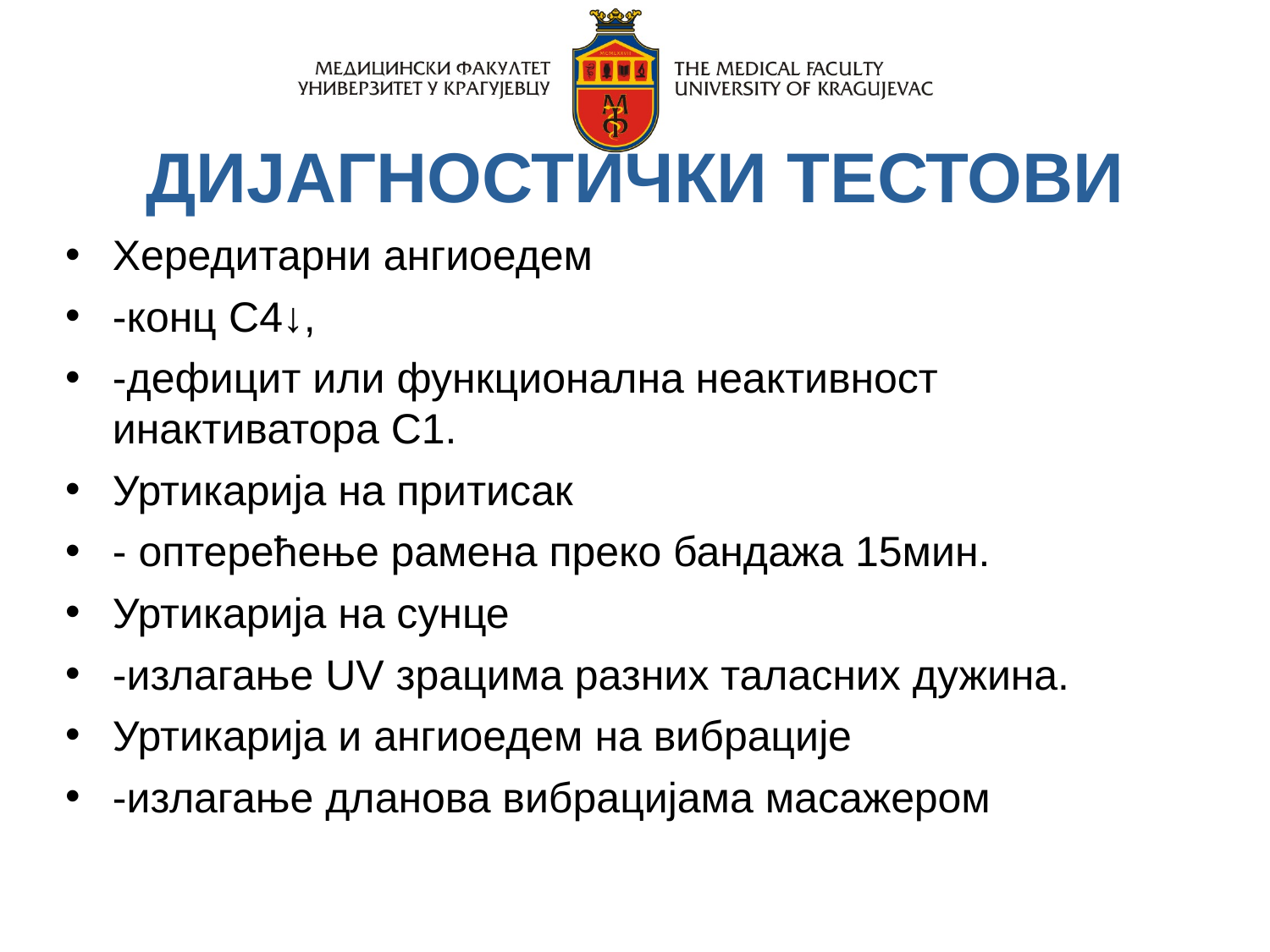

ДИЈАГНОСТИЧКИ ТЕСТОВИ
Хередитарни ангиоедем
-конц C4↓,
-дефицит или функционална неактивност инактиватора C1.
Уртикарија на притисак
- оптерећење рамена преко бандажа 15мин.
Уртикарија на сунце
-излагање UV зрацима разних таласних дужина.
Уртикарија и ангиоедем на вибрације
-излагање дланова вибрацијама масажером